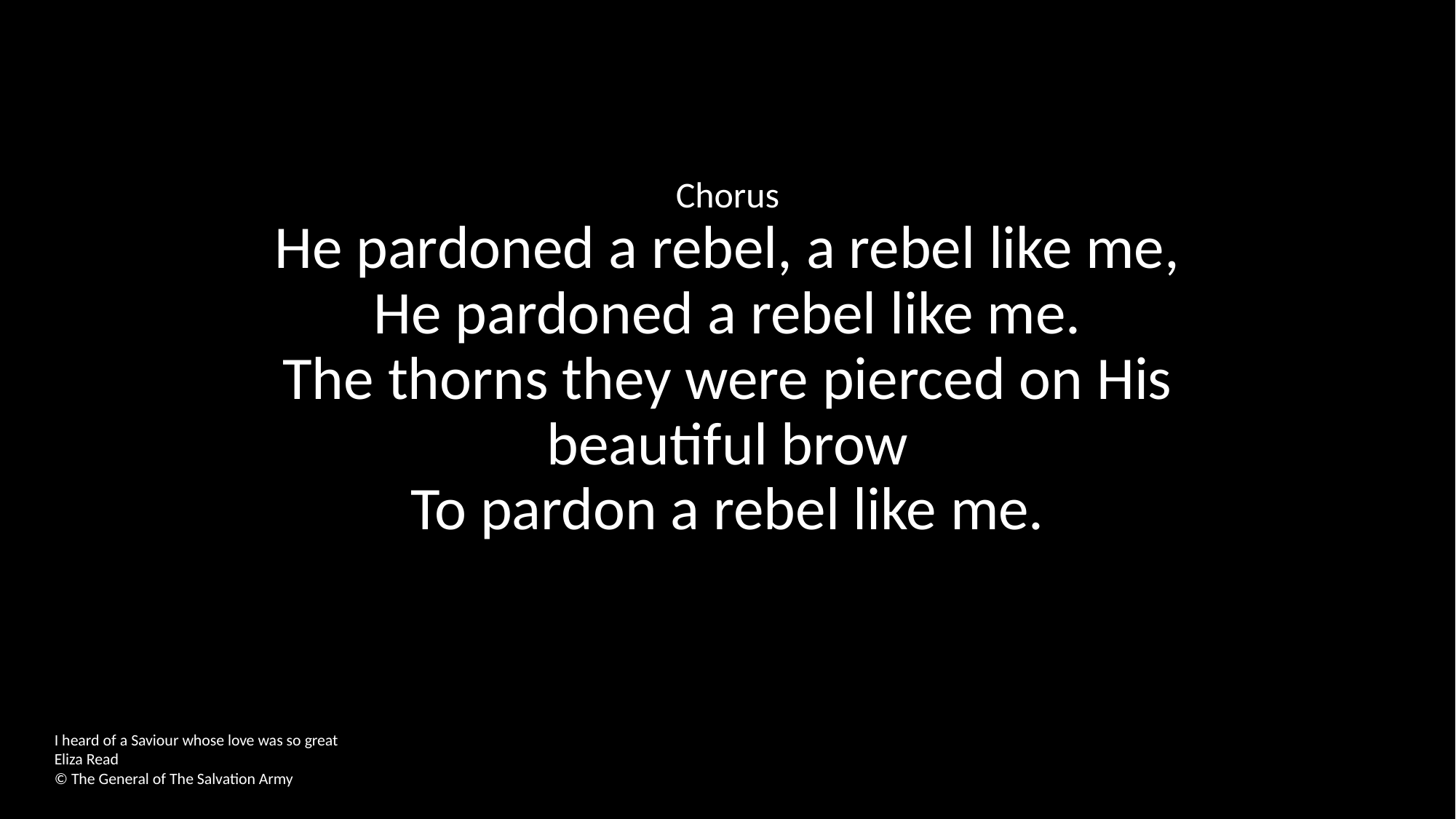

Chorus
He pardoned a rebel, a rebel like me,
He pardoned a rebel like me.
The thorns they were pierced on His beautiful brow
To pardon a rebel like me.
I heard of a Saviour whose love was so great
Eliza Read
© The General of The Salvation Army